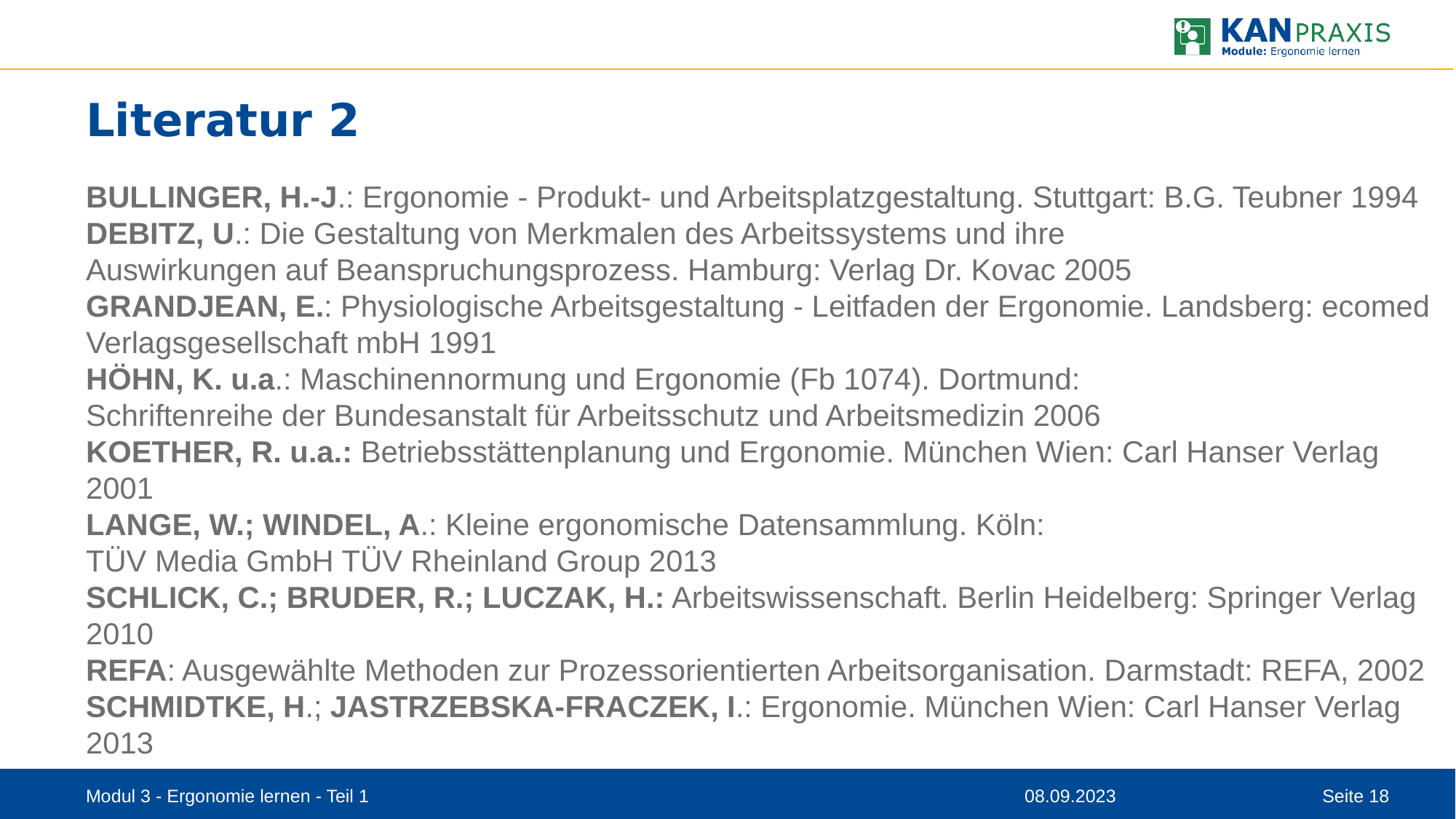

# Literatur 2
BULLINGER, H.-J.: Ergonomie - Produkt- und Arbeitsplatzgestaltung. Stuttgart: B.G. Teubner 1994
DEBITZ, U.: Die Gestaltung von Merkmalen des Arbeitssystems und ihre
Auswirkungen auf Beanspruchungsprozess. Hamburg: Verlag Dr. Kovac 2005
GRANDJEAN, E.: Physiologische Arbeitsgestaltung - Leitfaden der Ergonomie. Landsberg: ecomed Verlagsgesellschaft mbH 1991
HÖHN, K. u.a.: Maschinennormung und Ergonomie (Fb 1074). Dortmund:
Schriftenreihe der Bundesanstalt für Arbeitsschutz und Arbeitsmedizin 2006
KOETHER, R. u.a.: Betriebsstättenplanung und Ergonomie. München Wien: Carl Hanser Verlag 2001
LANGE, W.; WINDEL, A.: Kleine ergonomische Datensammlung. Köln:
TÜV Media GmbH TÜV Rheinland Group 2013
SCHLICK, C.; BRUDER, R.; LUCZAK, H.: Arbeitswissenschaft. Berlin Heidelberg: Springer Verlag 2010
REFA: Ausgewählte Methoden zur Prozessorientierten Arbeitsorganisation. Darmstadt: REFA, 2002
SCHMIDTKE, H.; JASTRZEBSKA-FRACZEK, I.: Ergonomie. München Wien: Carl Hanser Verlag 2013
Modul 3 - Ergonomie lernen - Teil 1
08.09.2023
Seite 18